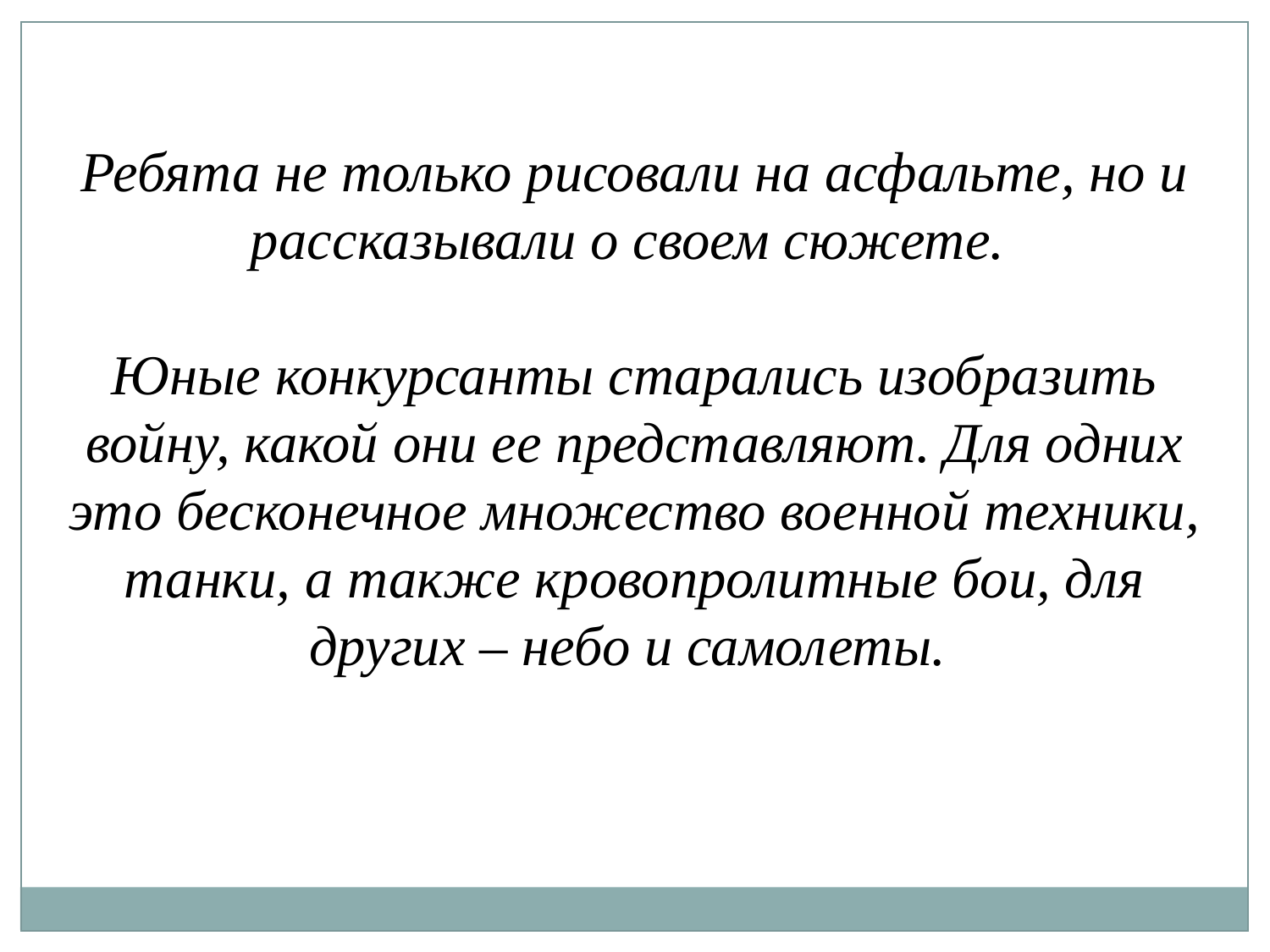

Ребята не только рисовали на асфальте, но и рассказывали о своем сюжете. 
Юные конкурсанты старались изобразить войну, какой они ее представляют. Для одних это бесконечное множество военной техники, танки, а также кровопролитные бои, для других – небо и самолеты.